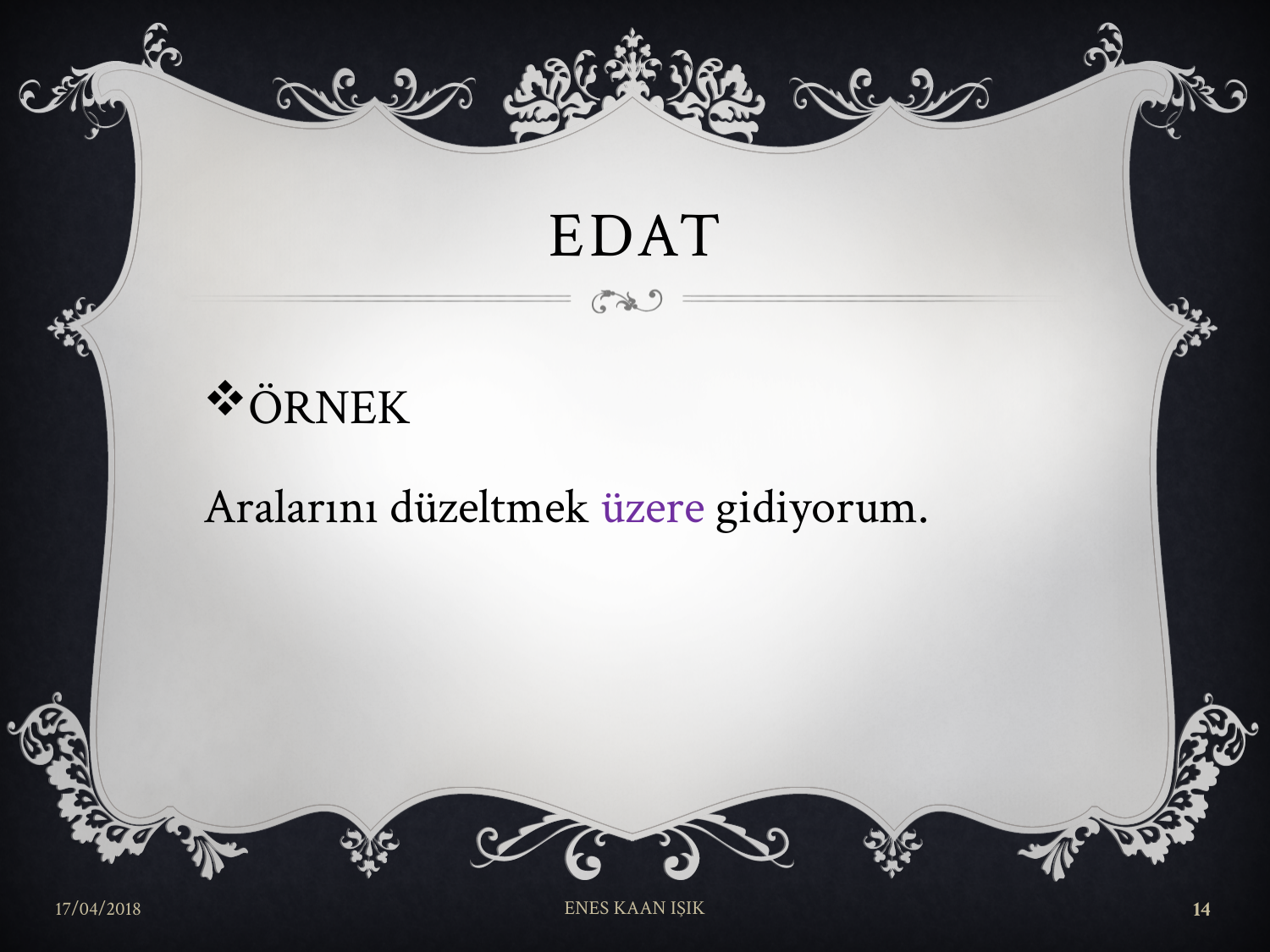

# EDAT
ÖRNEK
Aralarını düzeltmek üzere gidiyorum.
17/04/2018
ENES KAAN IŞIK
14